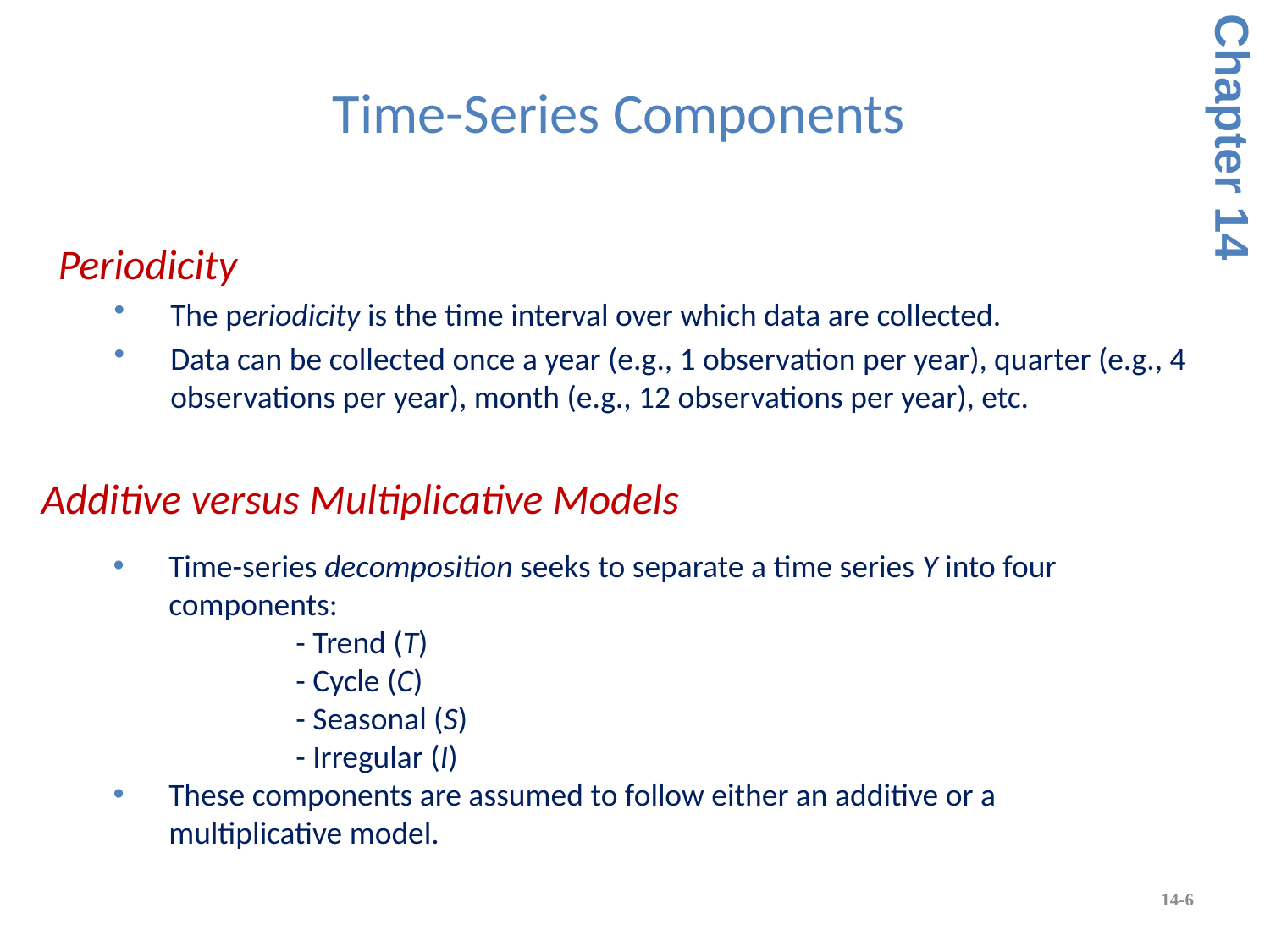

# Time-Series Components
Chapter 14
 Periodicity
The periodicity is the time interval over which data are collected.
Data can be collected once a year (e.g., 1 observation per year), quarter (e.g., 4 observations per year), month (e.g., 12 observations per year), etc.
Additive versus Multiplicative Models
Time-series decomposition seeks to separate a time series Y into four components:
	- Trend (T)
	- Cycle (C)
	- Seasonal (S)
	- Irregular (I)
These components are assumed to follow either an additive or a multiplicative model.
14-6